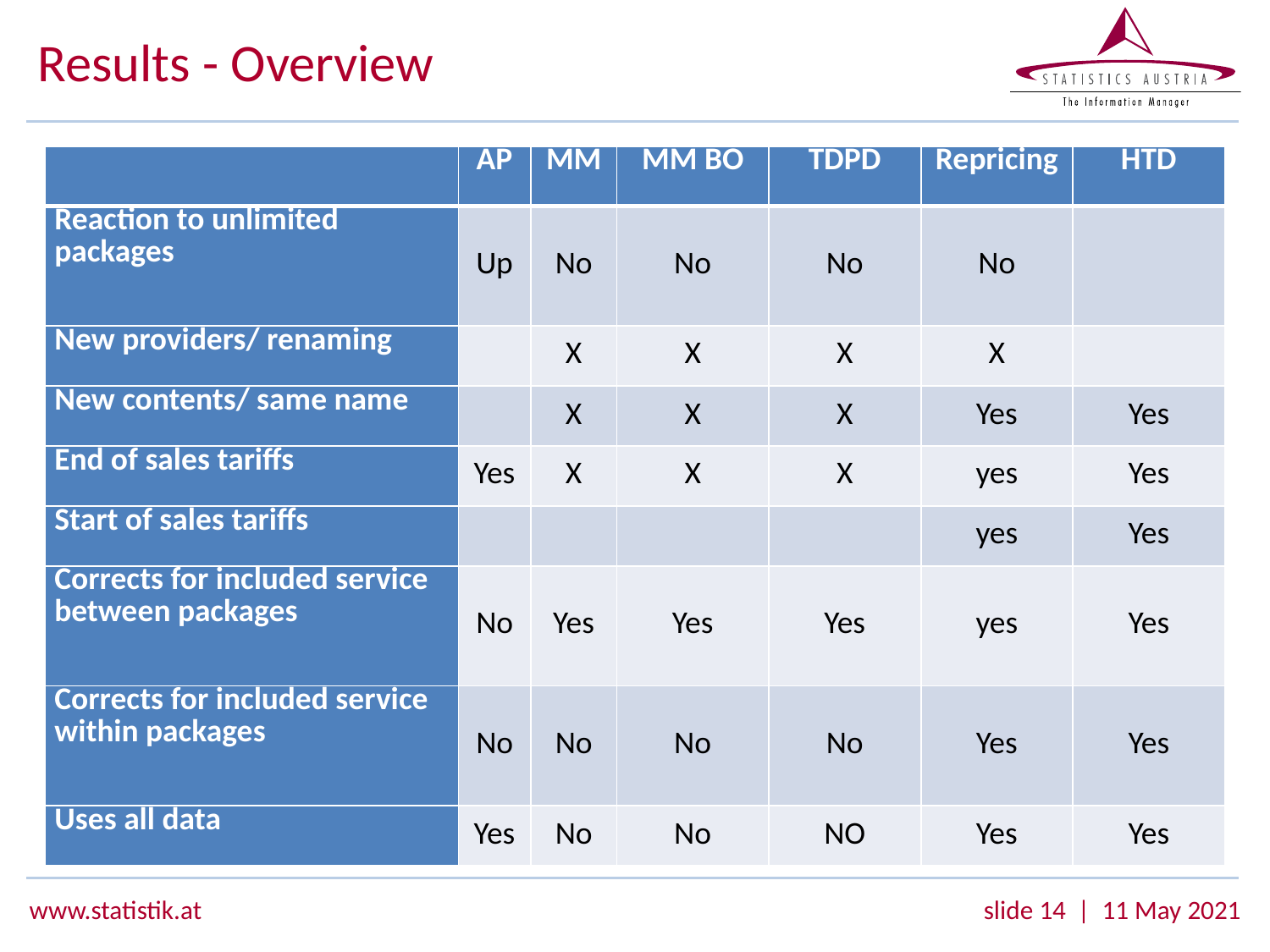

# Results - Overview
|  | AP | MM | MM BO | TDPD | Repricing | HTD |
| --- | --- | --- | --- | --- | --- | --- |
| Reaction to unlimited packages | Up | No | No | No | No |  |
| New providers/ renaming |  | X | X | X | X |  |
| New contents/ same name |  | X | X | X | Yes | Yes |
| End of sales tariffs | Yes | X | X | X | yes | Yes |
| Start of sales tariffs |  |  |  |  | yes | Yes |
| Corrects for included service between packages | No | Yes | Yes | Yes | yes | Yes |
| Corrects for included service within packages | No | No | No | No | Yes | Yes |
| Uses all data | Yes | No | No | NO | Yes | Yes |